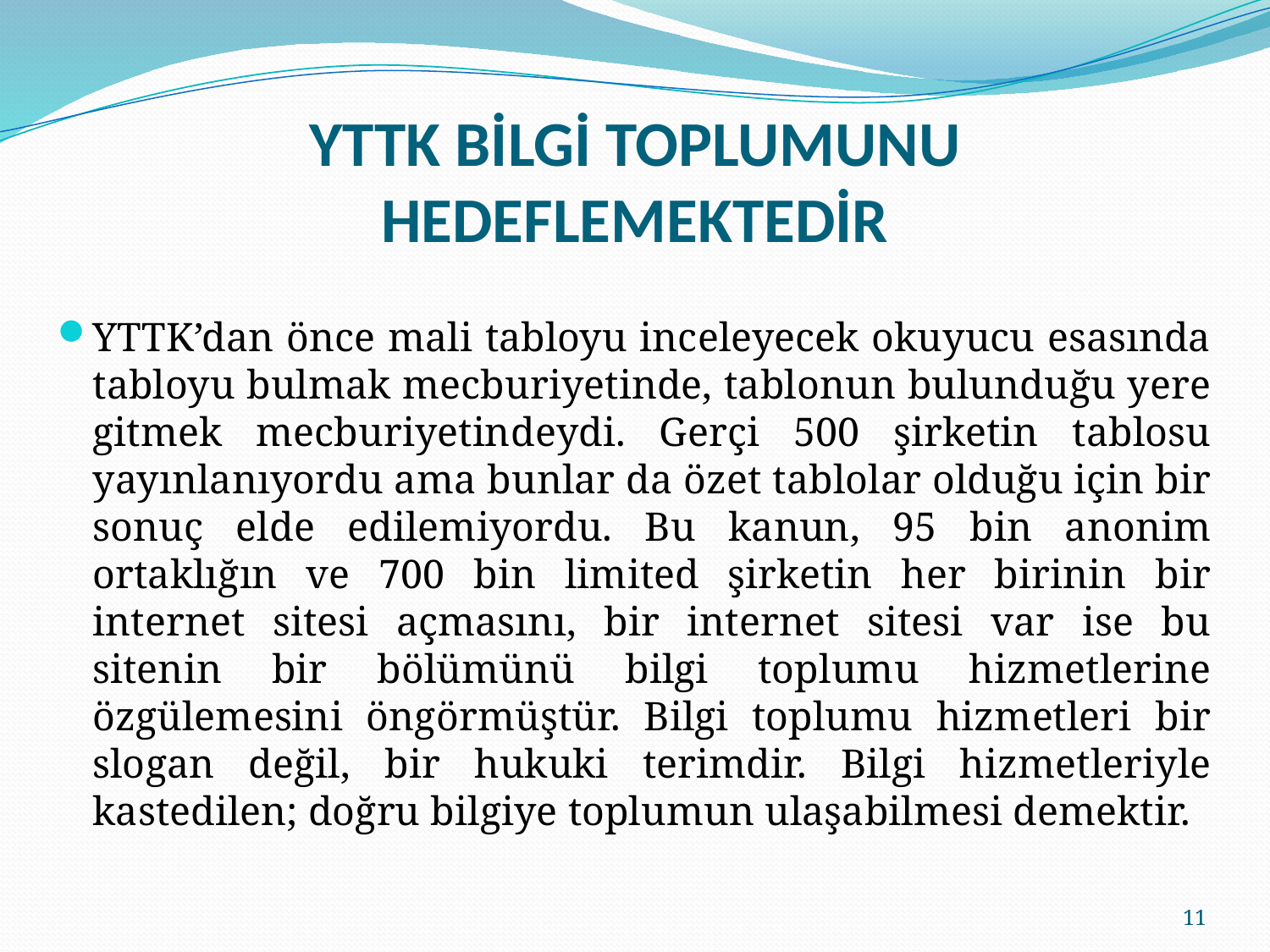

# YTTK BİLGİ TOPLUMUNU HEDEFLEMEKTEDİR
YTTK’dan önce mali tabloyu inceleyecek okuyucu esasında tabloyu bulmak mecburiyetinde, tablonun bulunduğu yere gitmek mecburiyetindeydi. Gerçi 500 şirketin tablosu yayınlanıyordu ama bunlar da özet tablolar olduğu için bir sonuç elde edilemiyordu. Bu kanun, 95 bin anonim ortaklığın ve 700 bin limited şirketin her birinin bir internet sitesi açmasını, bir internet sitesi var ise bu sitenin bir bölümünü bilgi toplumu hizmetlerine özgülemesini öngörmüştür. Bilgi toplumu hizmetleri bir slogan değil, bir hukuki terimdir. Bilgi hizmetleriyle kastedilen; doğru bilgiye toplumun ulaşabilmesi demektir.
11